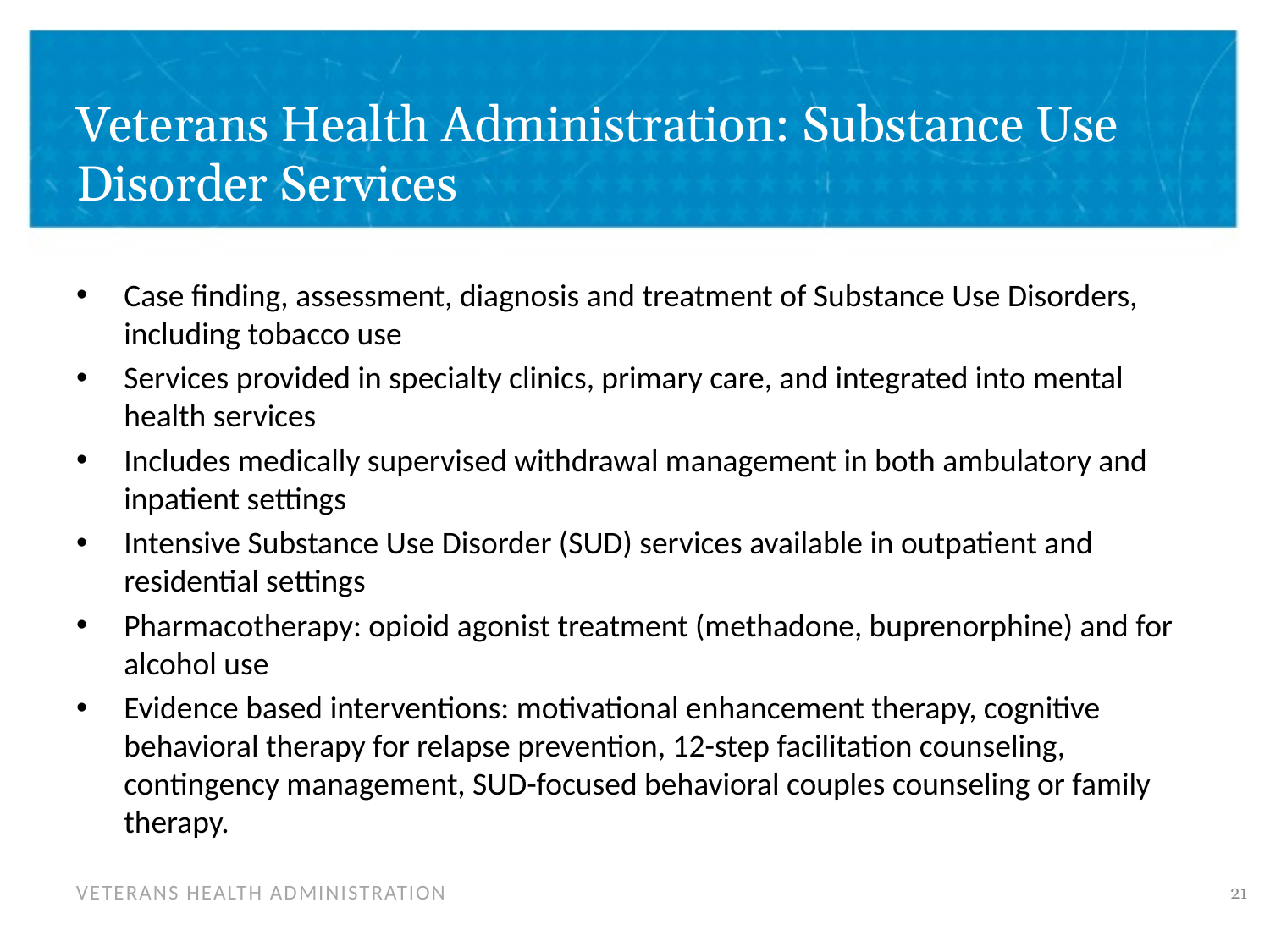

# Veterans Health Administration: Substance Use Disorder Services
Case finding, assessment, diagnosis and treatment of Substance Use Disorders, including tobacco use
Services provided in specialty clinics, primary care, and integrated into mental health services
Includes medically supervised withdrawal management in both ambulatory and inpatient settings
Intensive Substance Use Disorder (SUD) services available in outpatient and residential settings
Pharmacotherapy: opioid agonist treatment (methadone, buprenorphine) and for alcohol use
Evidence based interventions: motivational enhancement therapy, cognitive behavioral therapy for relapse prevention, 12-step facilitation counseling, contingency management, SUD-focused behavioral couples counseling or family therapy.
21